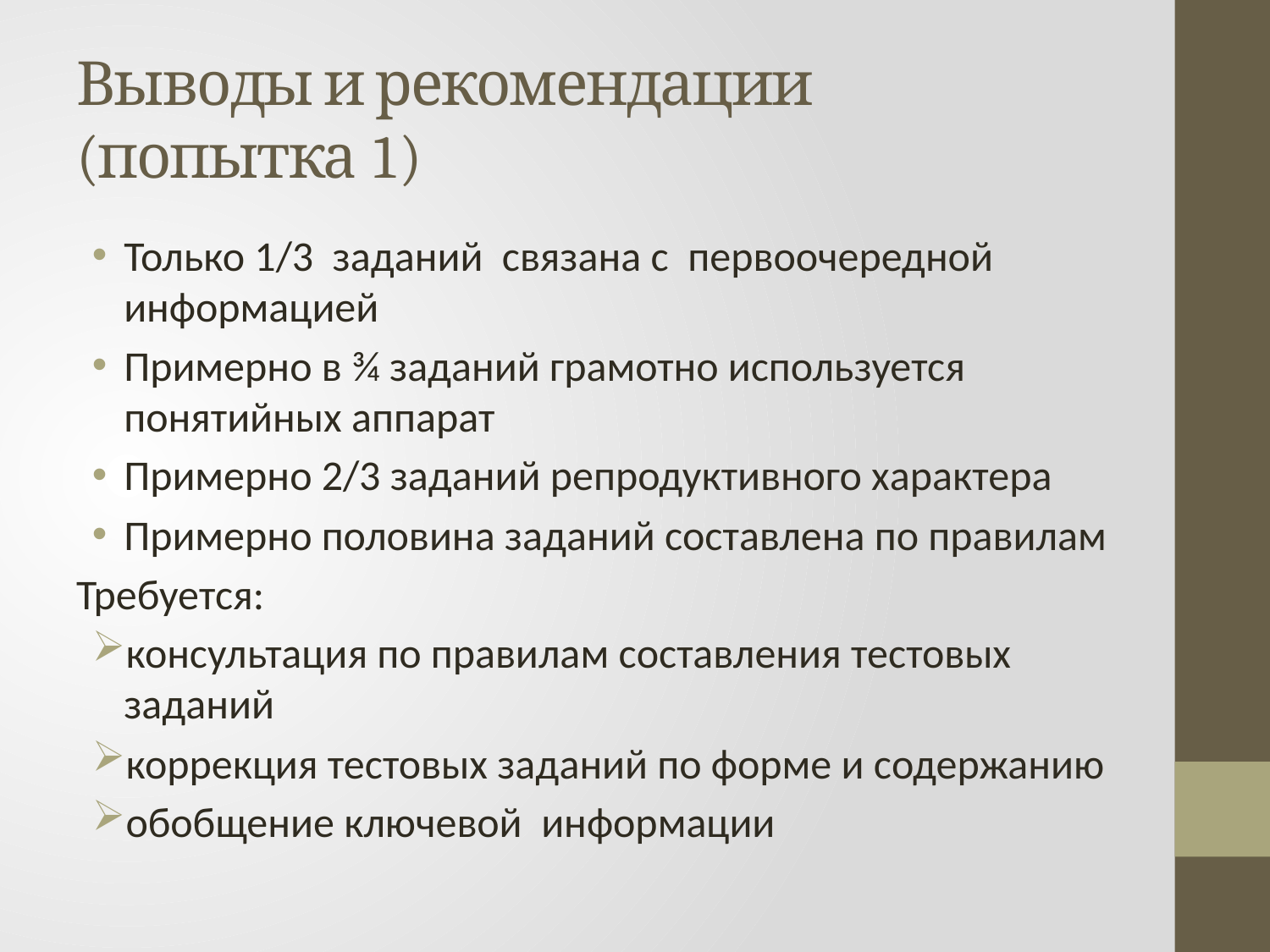

# Выводы и рекомендации (попытка 1)
Только 1/3  заданий  связана с  первоочередной  информацией
Примерно в ¾ заданий грамотно используется понятийных аппарат
Примерно 2/3 заданий репродуктивного характера
Примерно половина заданий составлена по правилам
Требуется:
консультация по правилам составления тестовых заданий
коррекция тестовых заданий по форме и содержанию
обобщение ключевой  информации